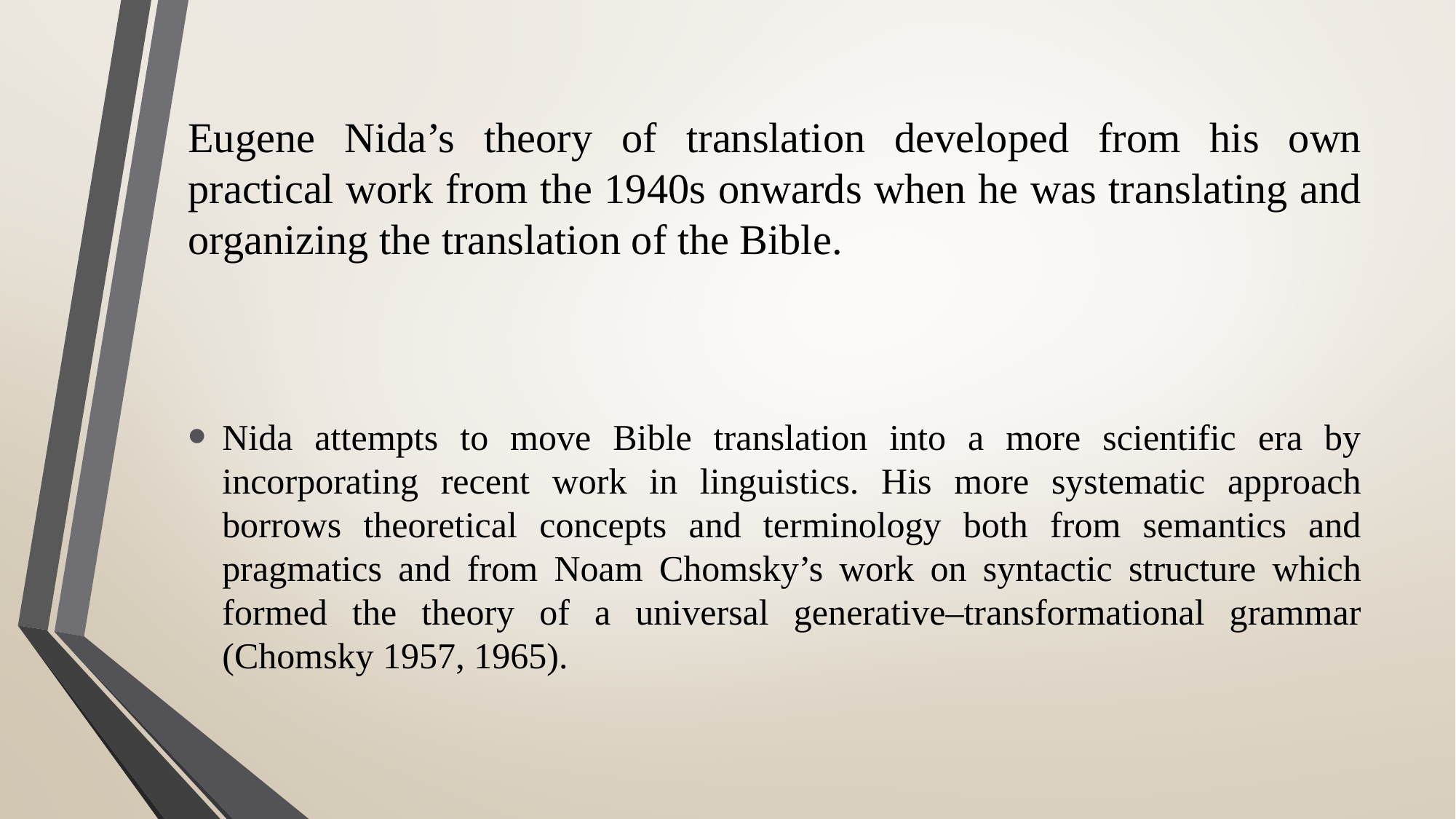

# Eugene Nida’s theory of translation developed from his own practical work from the 1940s onwards when he was translating and organizing the translation of the Bible.
Nida attempts to move Bible translation into a more scientific era by incorporating recent work in linguistics. His more systematic approach borrows theoretical concepts and terminology both from semantics and pragmatics and from Noam Chomsky’s work on syntactic structure which formed the theory of a universal generative–transformational grammar (Chomsky 1957, 1965).